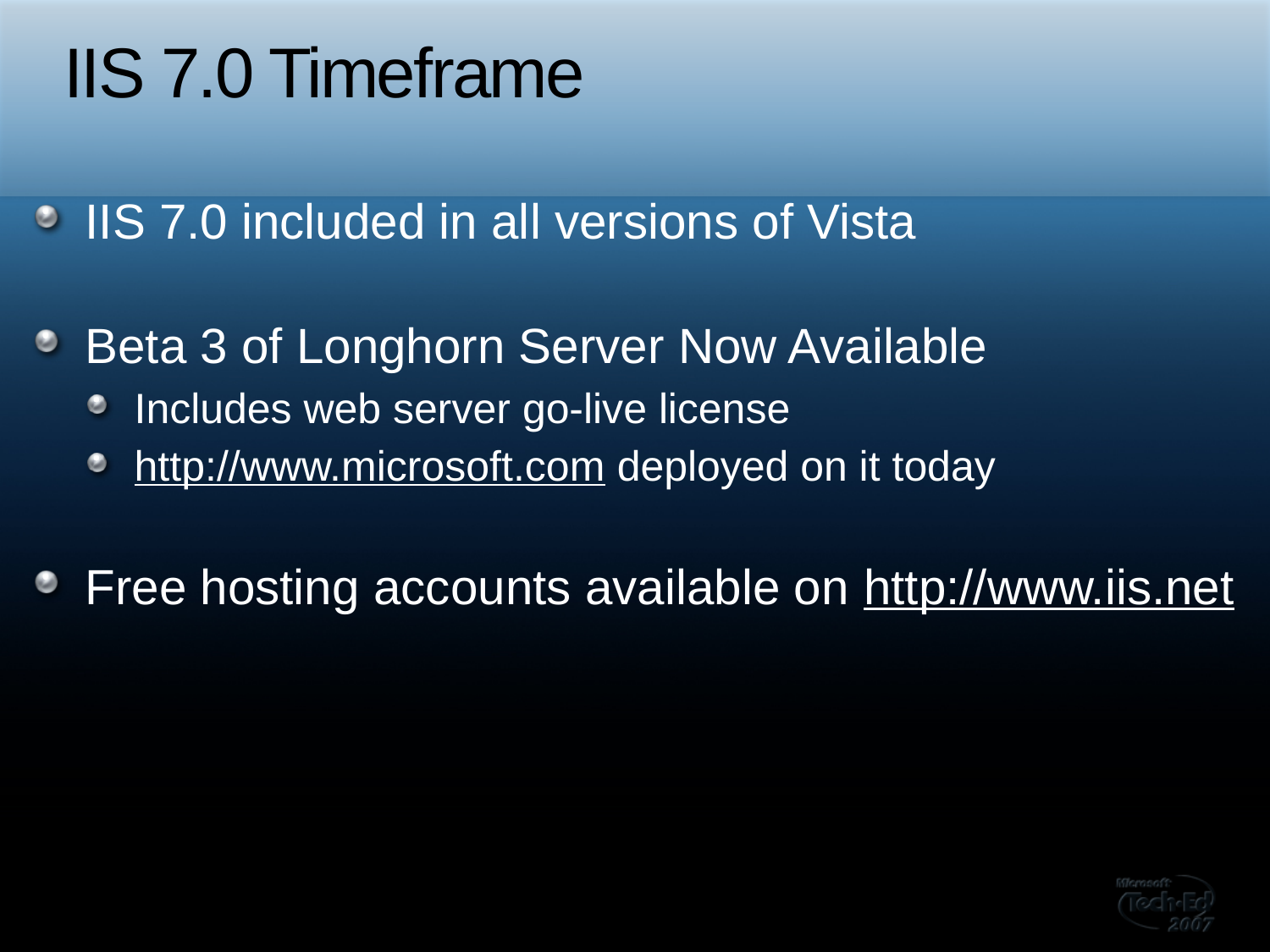

# IIS 7.0 Timeframe
IIS 7.0 included in all versions of Vista

Beta 3 of Longhorn Server Now Available
Includes web server go-live license
http://www.microsoft.com deployed on it today

Free hosting accounts available on http://www.iis.net